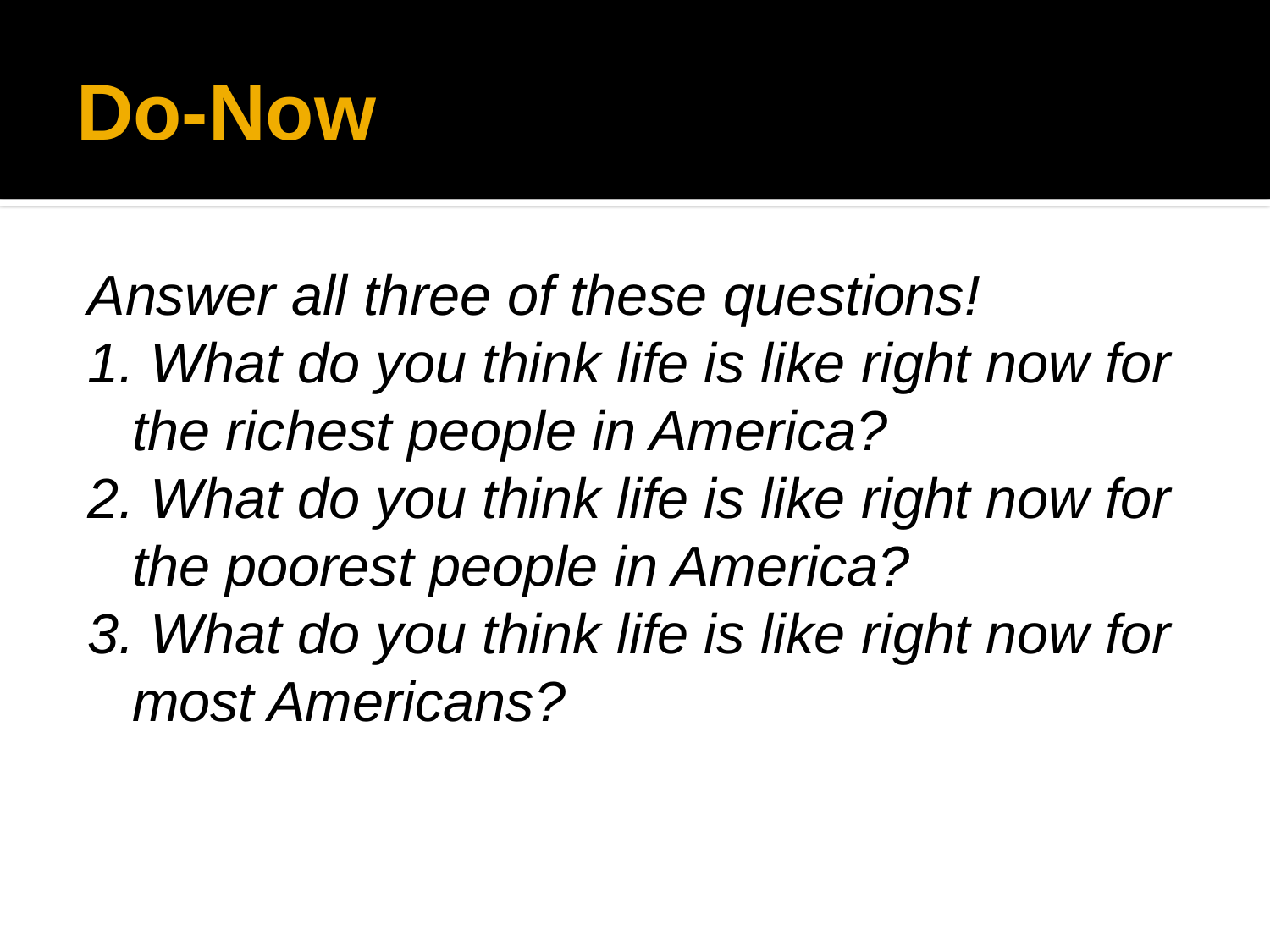

# Do-Now
Answer all three of these questions!
1. What do you think life is like right now for the richest people in America?
2. What do you think life is like right now for the poorest people in America?
3. What do you think life is like right now for most Americans?